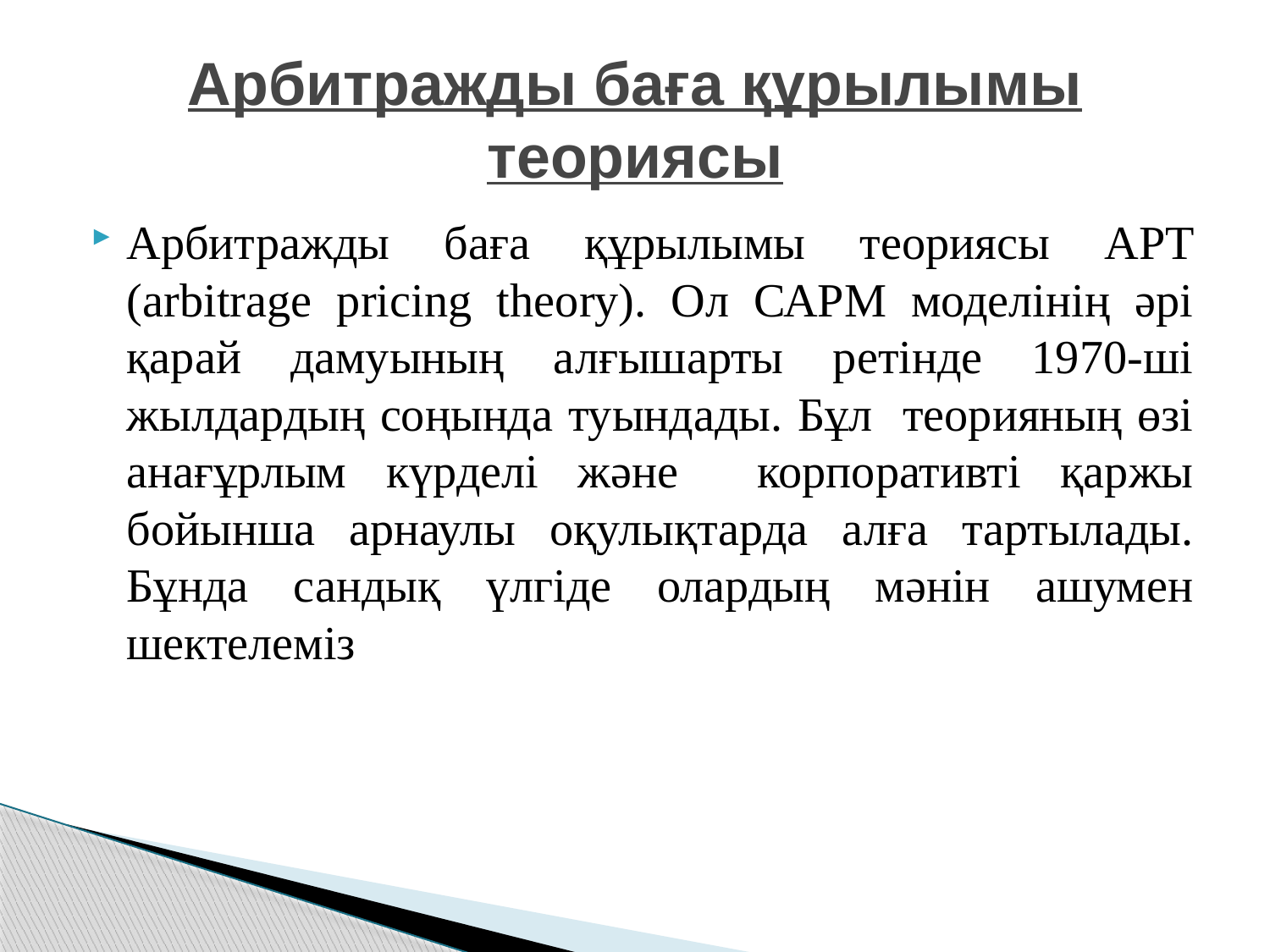

# Арбитражды баға құрылымы теориясы
Арбитражды баға құрылымы теориясы APT (arbitrage pricing theory). Ол САРМ моделінің әрі қарай дамуының алғышарты ретінде 1970-ші жылдардың соңында туындады. Бұл  теорияның өзі анағұрлым күрделі және  корпоративті қаржы бойынша арнаулы оқулықтарда алға тартылады. Бұнда сандық үлгіде олардың мәнін ашумен шектелеміз